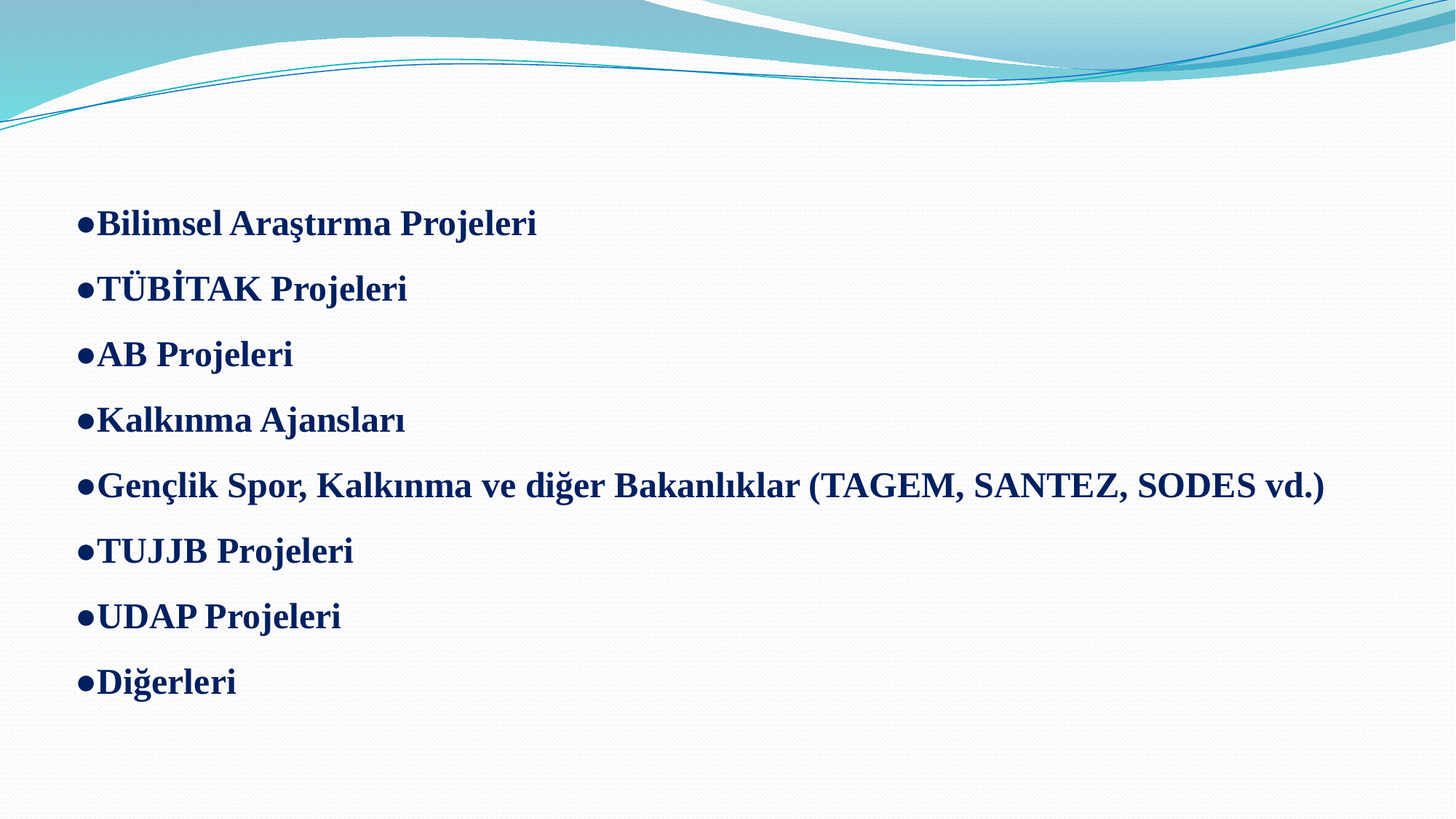

●Bilimsel Araştırma Projeleri
●TÜBİTAK Projeleri
●AB Projeleri
●Kalkınma Ajansları
●Gençlik Spor, Kalkınma ve diğer Bakanlıklar (TAGEM, SANTEZ, SODES vd.) ●TUJJB Projeleri
●UDAP Projeleri
●Diğerleri